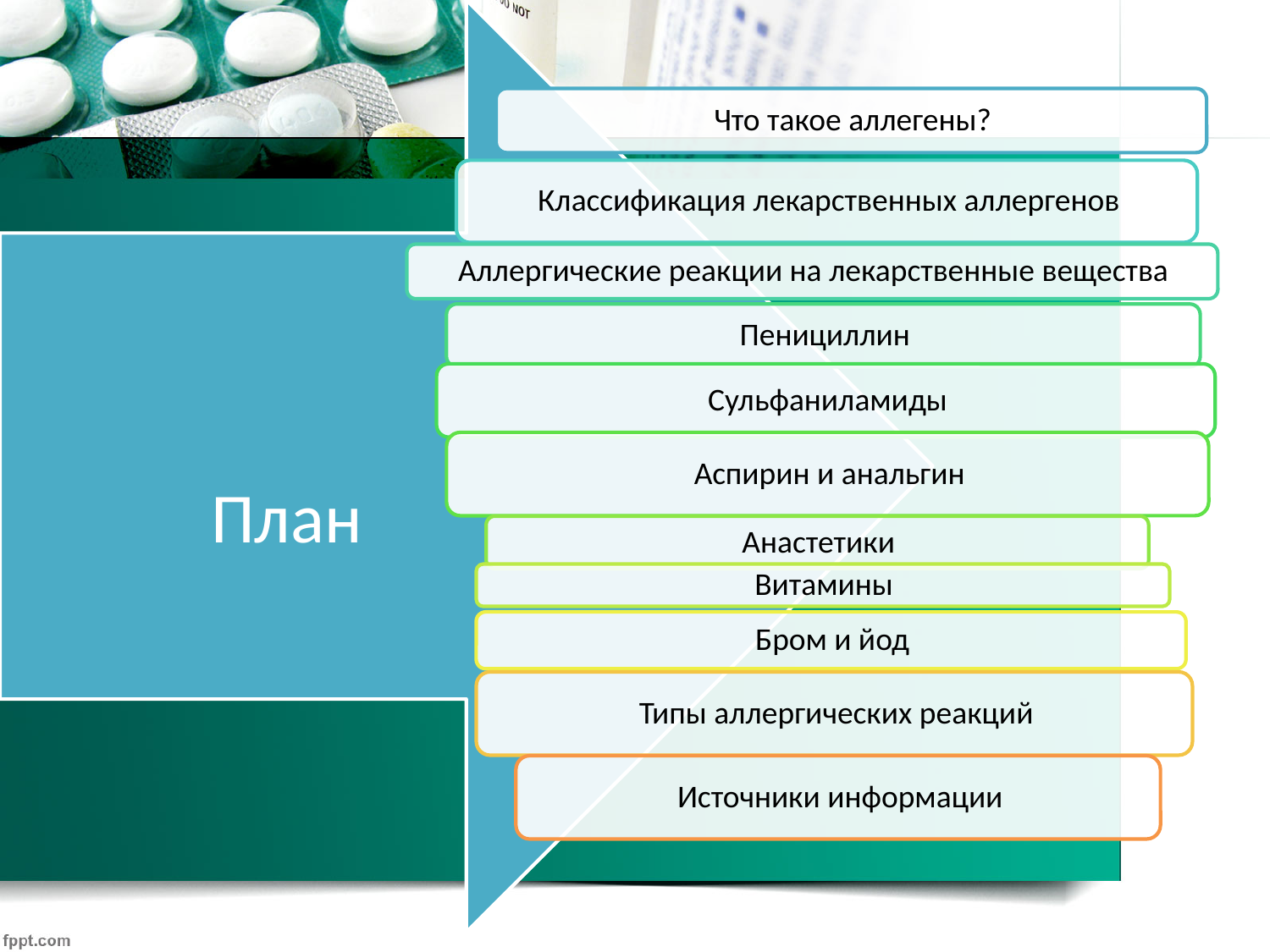

Что такое аллегены?
Классификация лекарственных аллергенов
Аллергические реакции на лекарственные вещества
Пенициллин
Сульфаниламиды
Аспирин и анальгин
Анастетики
Витамины
Бром и йод
Типы аллергических реакций
Источники информации
План